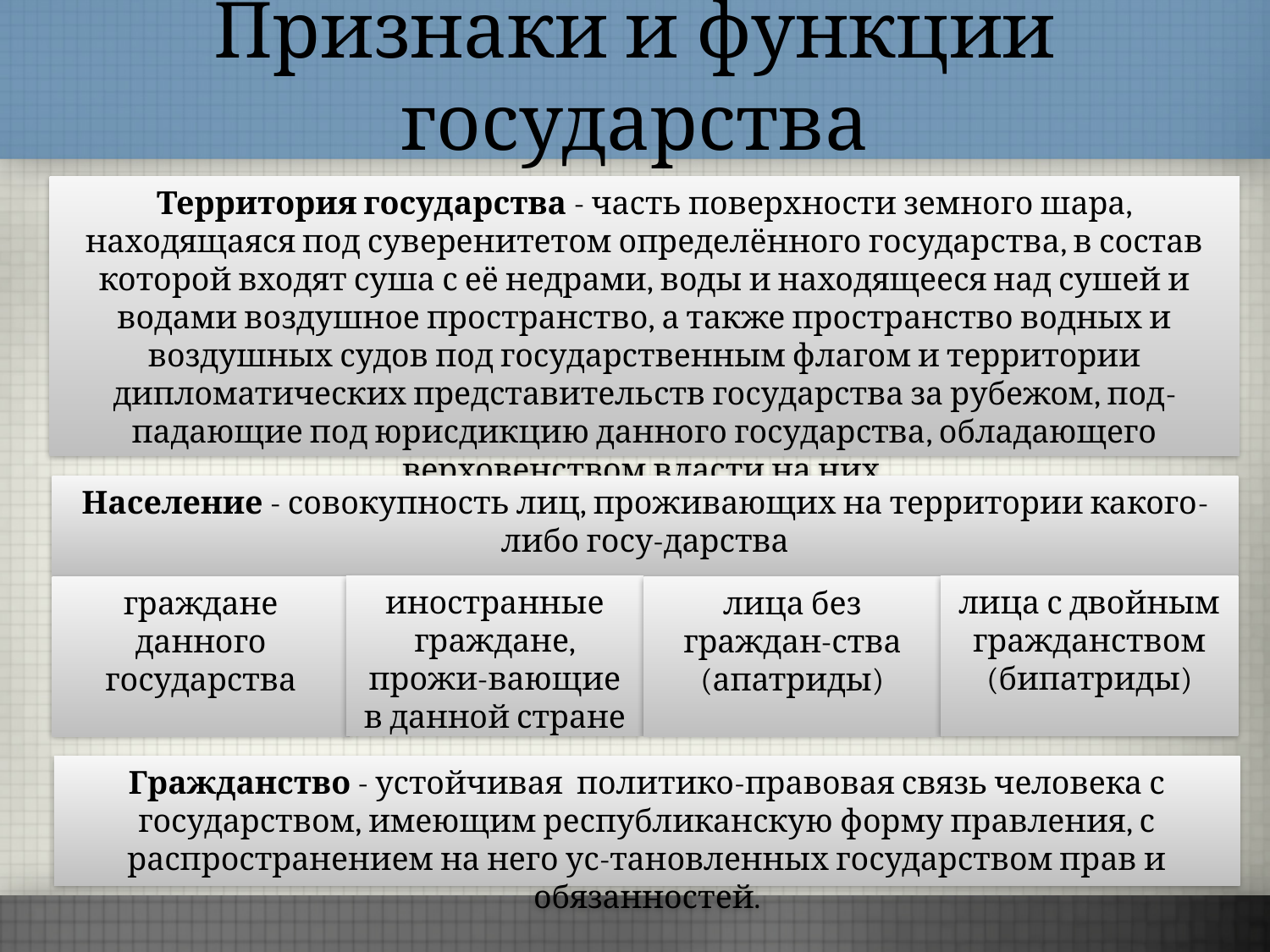

# Признаки и функции государства
Территория государства - часть поверхности земного шара, находящаяся под суверенитетом определённого государства, в состав которой входят суша с её недрами, воды и находящееся над сушей и водами воздушное пространство, а также пространство водных и воздушных судов под государственным флагом и территории дипломатических представительств государства за рубежом, под-падающие под юрисдикцию данного государства, обладающего верховенством власти на них.
Население - совокупность лиц, проживающих на территории какого-либо госу-дарства
иностранные граждане, прожи-вающие в данной стране
лица с двойным гражданством (бипатриды)
граждане данного государства
лица без граждан-ства (апатриды)
Гражданство - устойчивая  политико-правовая связь человека с государством, имеющим республиканскую форму правления, с распространением на него ус-тановленных государством прав и обязанностей.